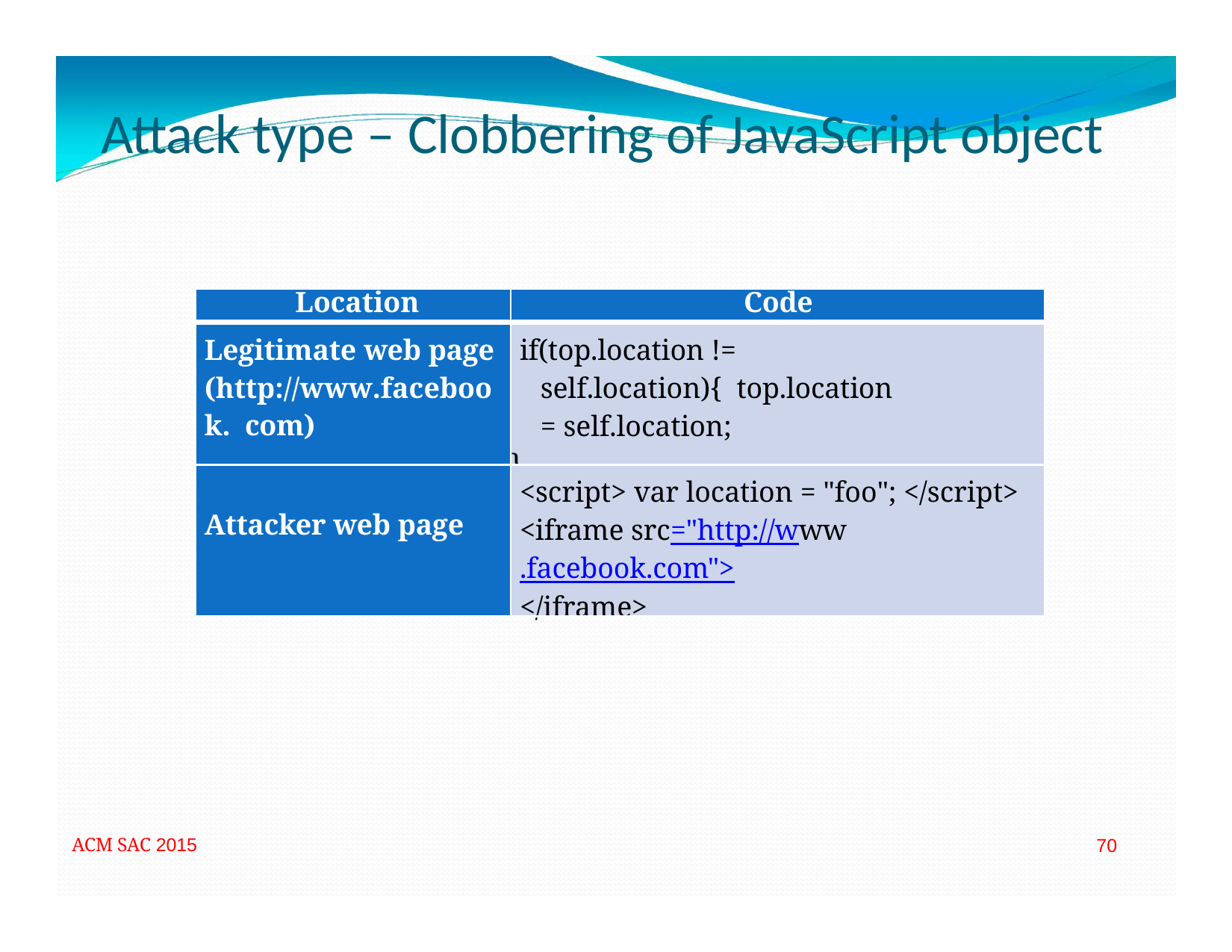

# Attack type – Clobbering of JavaScript object
| Location | Code |
| --- | --- |
| Legitimate web page (http://www.facebook. com) | if(top.location != self.location){ top.location = self.location; } |
| Attacker web page | <script> var location = "foo"; </script> <iframe src="http://www.facebook.com"> </iframe> |
ACM SAC 2015
70